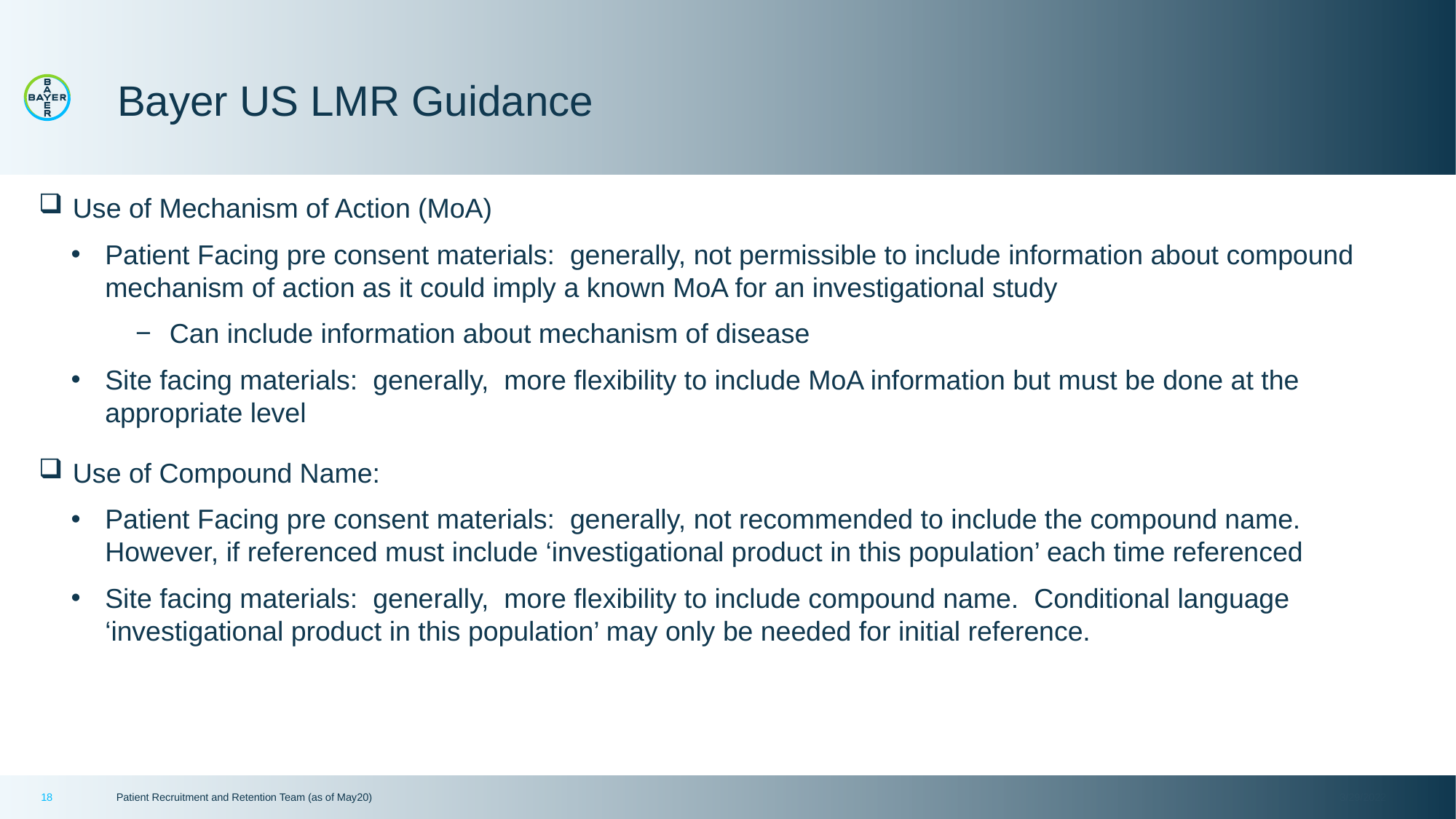

# Bayer US LMR Guidance
Use of Mechanism of Action (MoA)
Patient Facing pre consent materials:  generally, not permissible to include information about compound mechanism of action as it could imply a known MoA for an investigational study
Can include information about mechanism of disease
Site facing materials:  generally,  more flexibility to include MoA information but must be done at the appropriate level
Use of Compound Name:
Patient Facing pre consent materials:  generally, not recommended to include the compound name.  However, if referenced must include ‘investigational product in this population’ each time referenced
Site facing materials:  generally,  more flexibility to include compound name.  Conditional language ‘investigational product in this population’ may only be needed for initial reference.

18
Patient Recruitment and Retention Team (as of May20)
3/29/2022